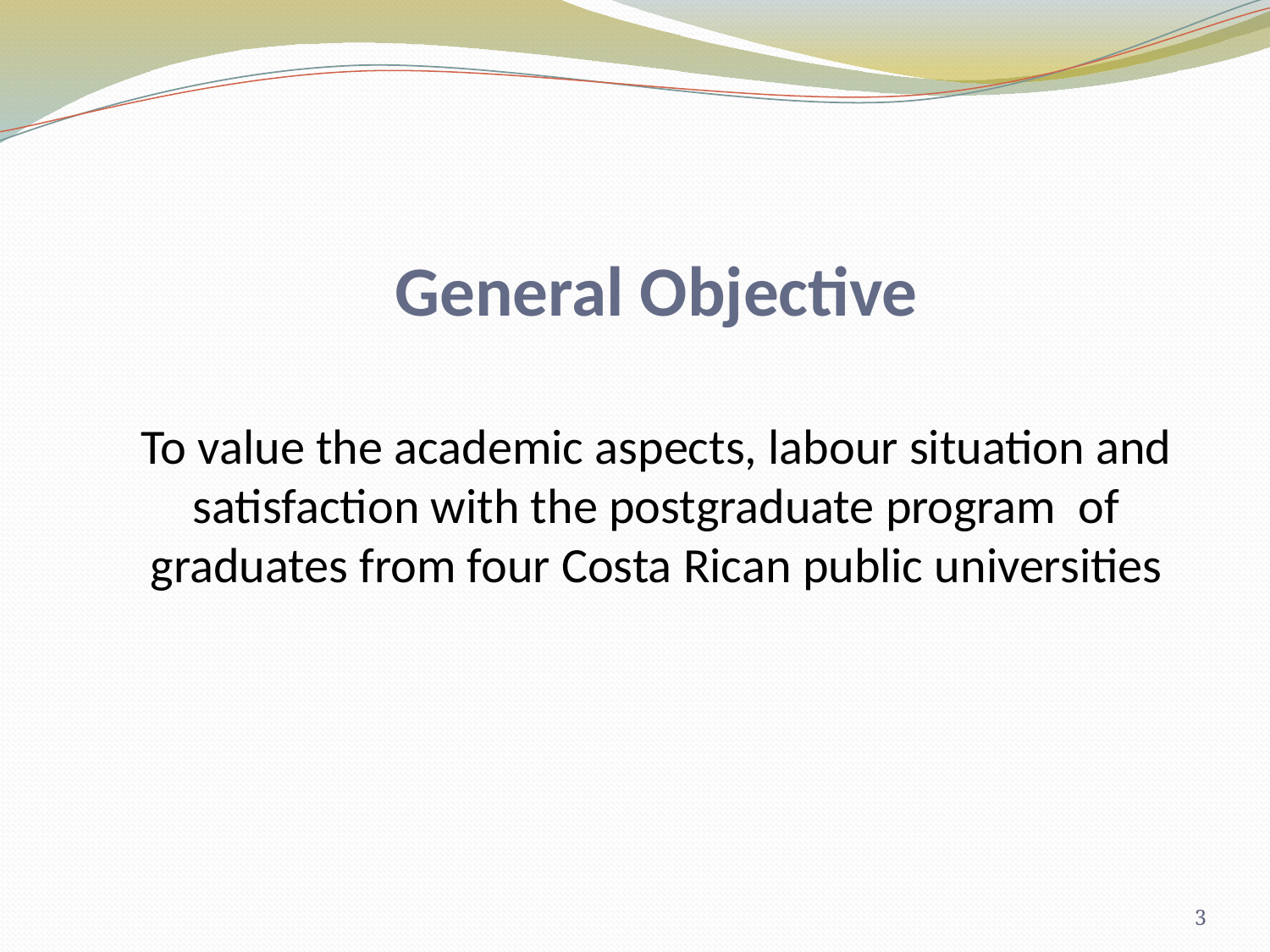

General Objective

To value the academic aspects, labour situation and satisfaction with the postgraduate program  of graduates from four Costa Rican public universities
3